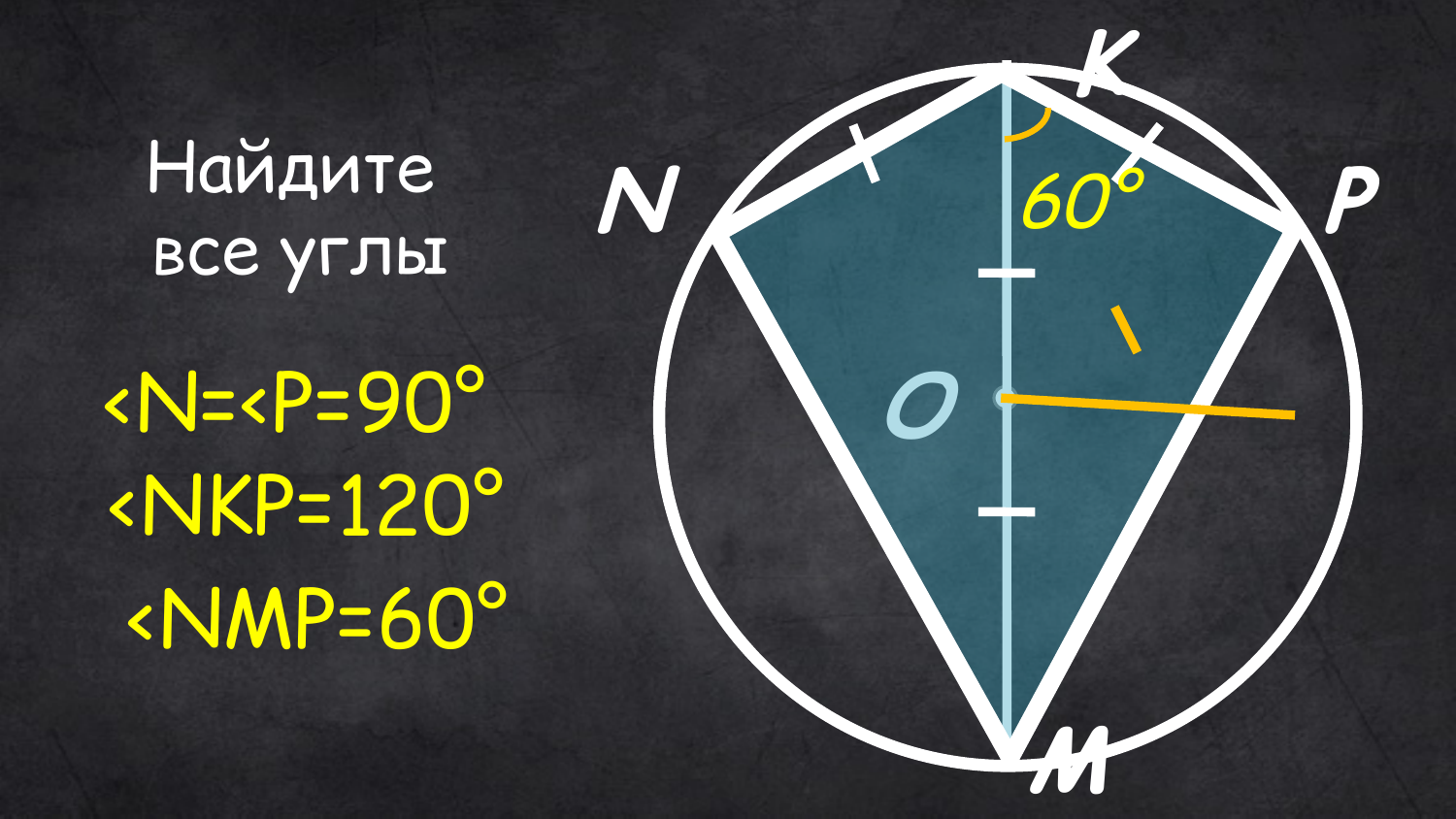

K

# Найдите все углы
N
P
60°
<N=<P=90°
O

<NKP=120°
<NMP=60°
M